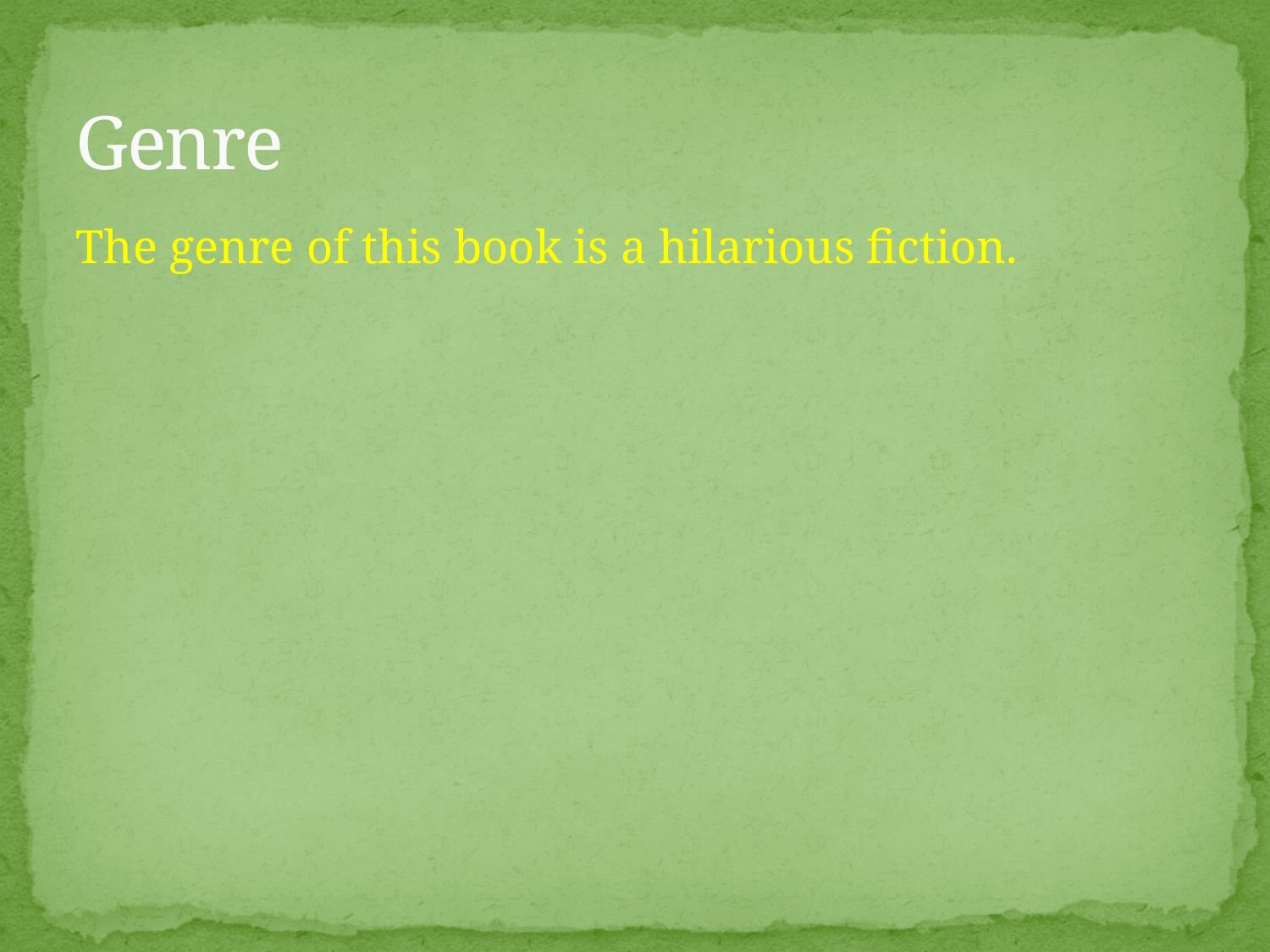

# Genre
The genre of this book is a hilarious fiction.